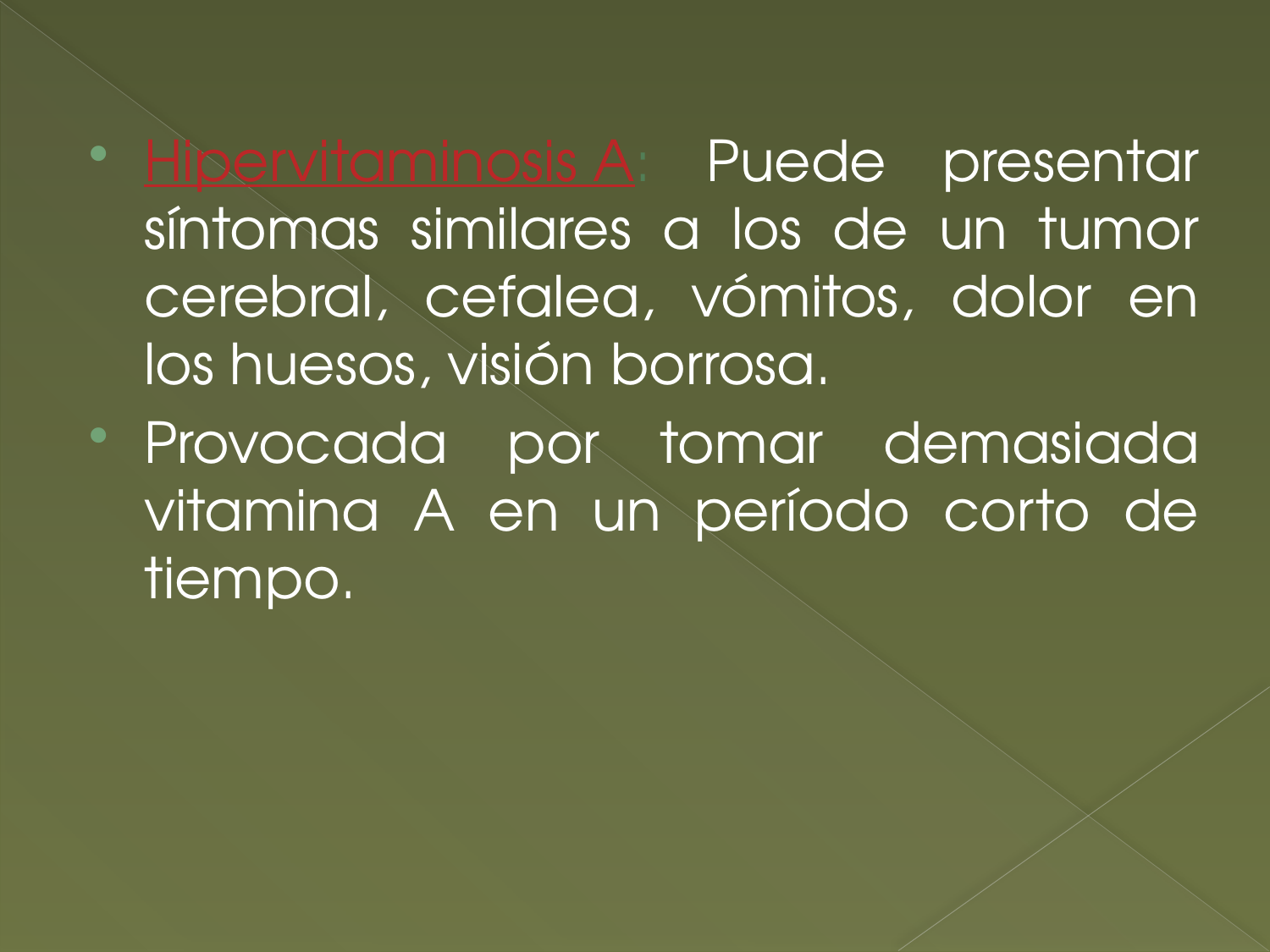

Hipervitaminosis A: Puede presentar síntomas similares a los de un tumor cerebral, cefalea, vómitos, dolor en los huesos, visión borrosa.
Provocada por tomar demasiada vitamina A en un período corto de tiempo.